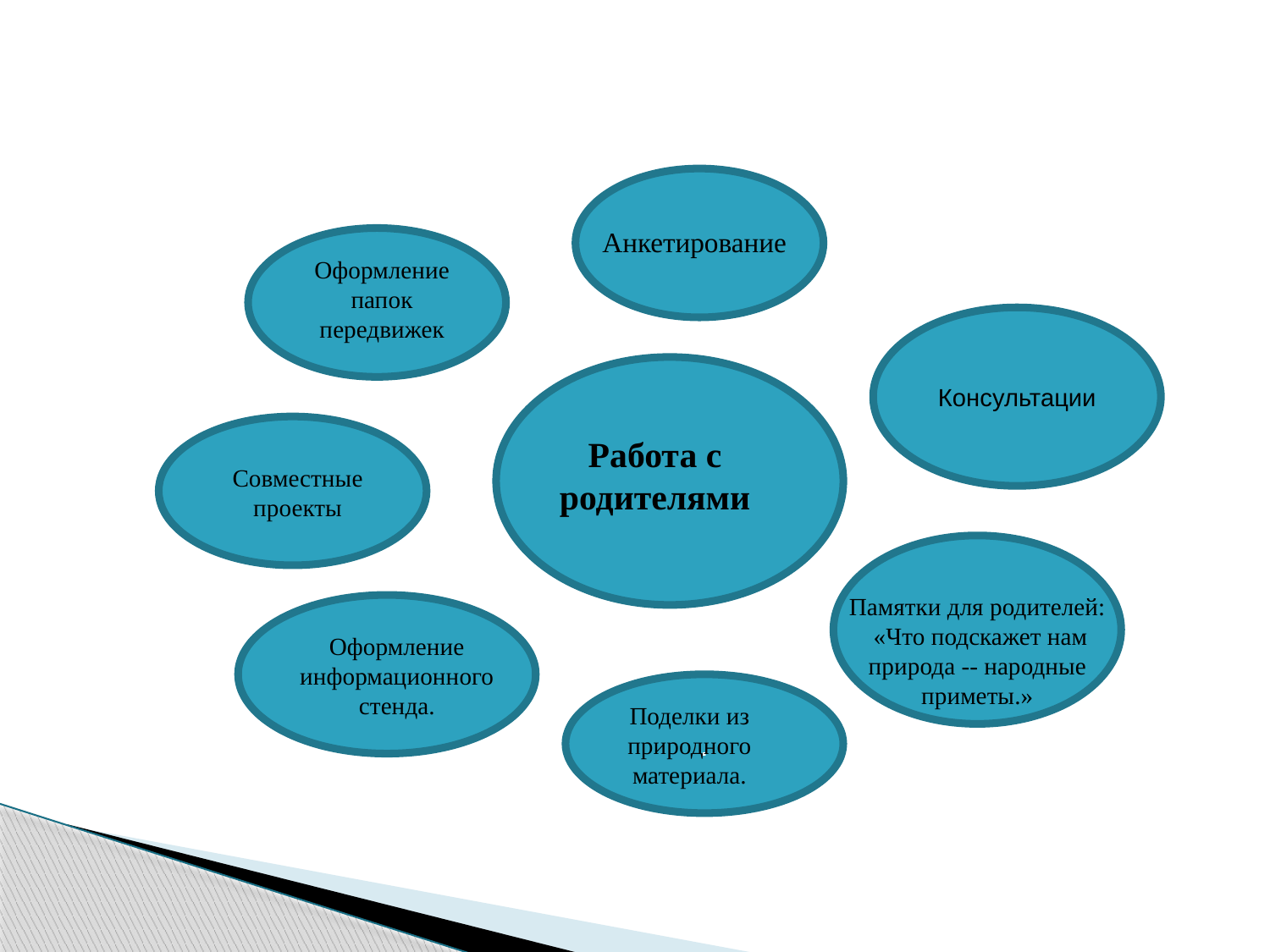

#

Анкетирование

Оформление папок передвижек
Консультации

Работа с родителями
Совместные проекты

Памятки для родителей:
 «Что подскажет нам природа -- народные приметы.»

Оформление информационного стенда.
.
Поделки из природного материала.